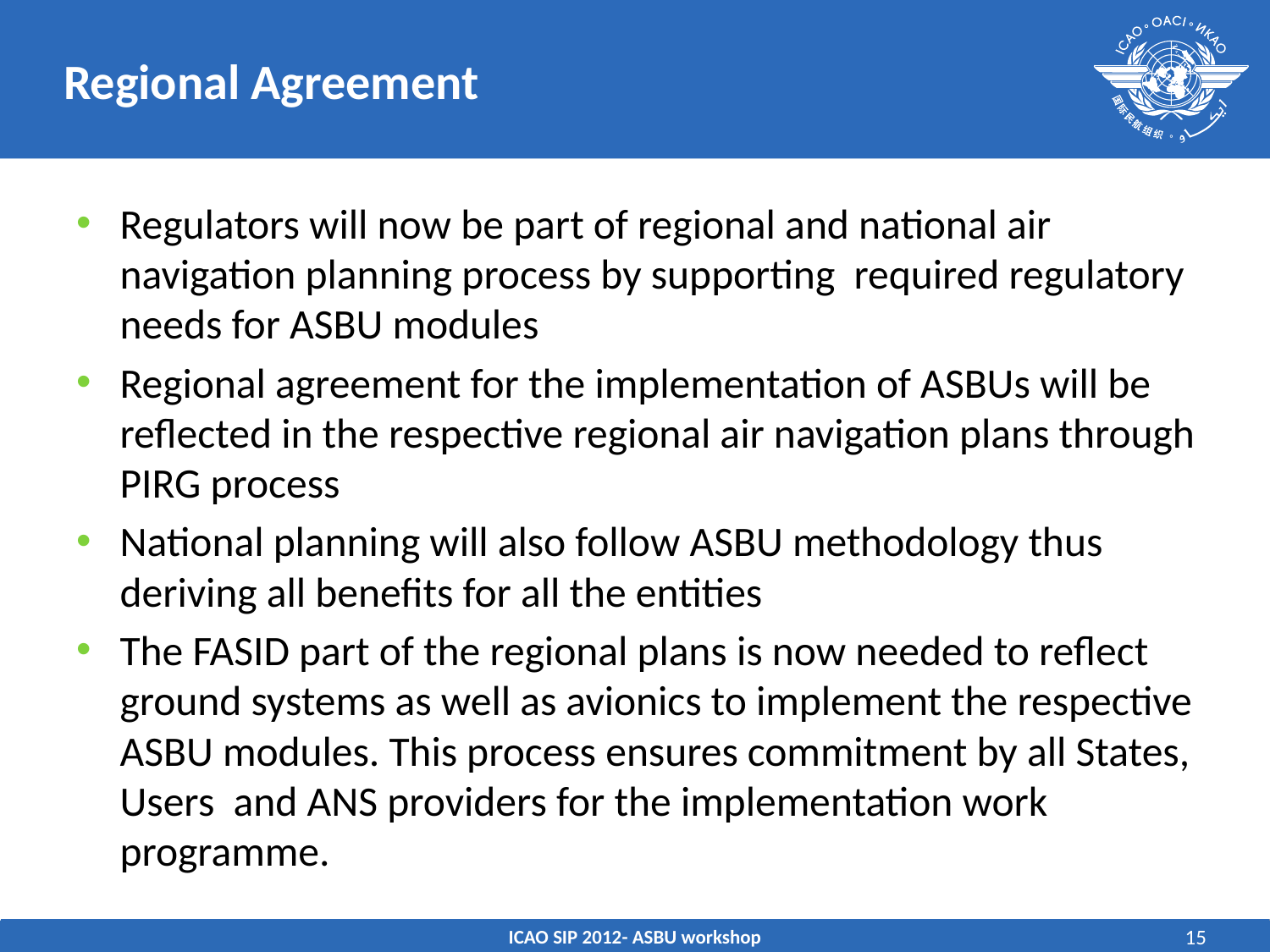

# Regional Agreement
Regulators will now be part of regional and national air navigation planning process by supporting  required regulatory needs for ASBU modules
Regional agreement for the implementation of ASBUs will be reflected in the respective regional air navigation plans through PIRG process
National planning will also follow ASBU methodology thus deriving all benefits for all the entities
The FASID part of the regional plans is now needed to reflect ground systems as well as avionics to implement the respective ASBU modules. This process ensures commitment by all States, Users  and ANS providers for the implementation work programme.

ICAO SIP 2012- ASBU workshop
15